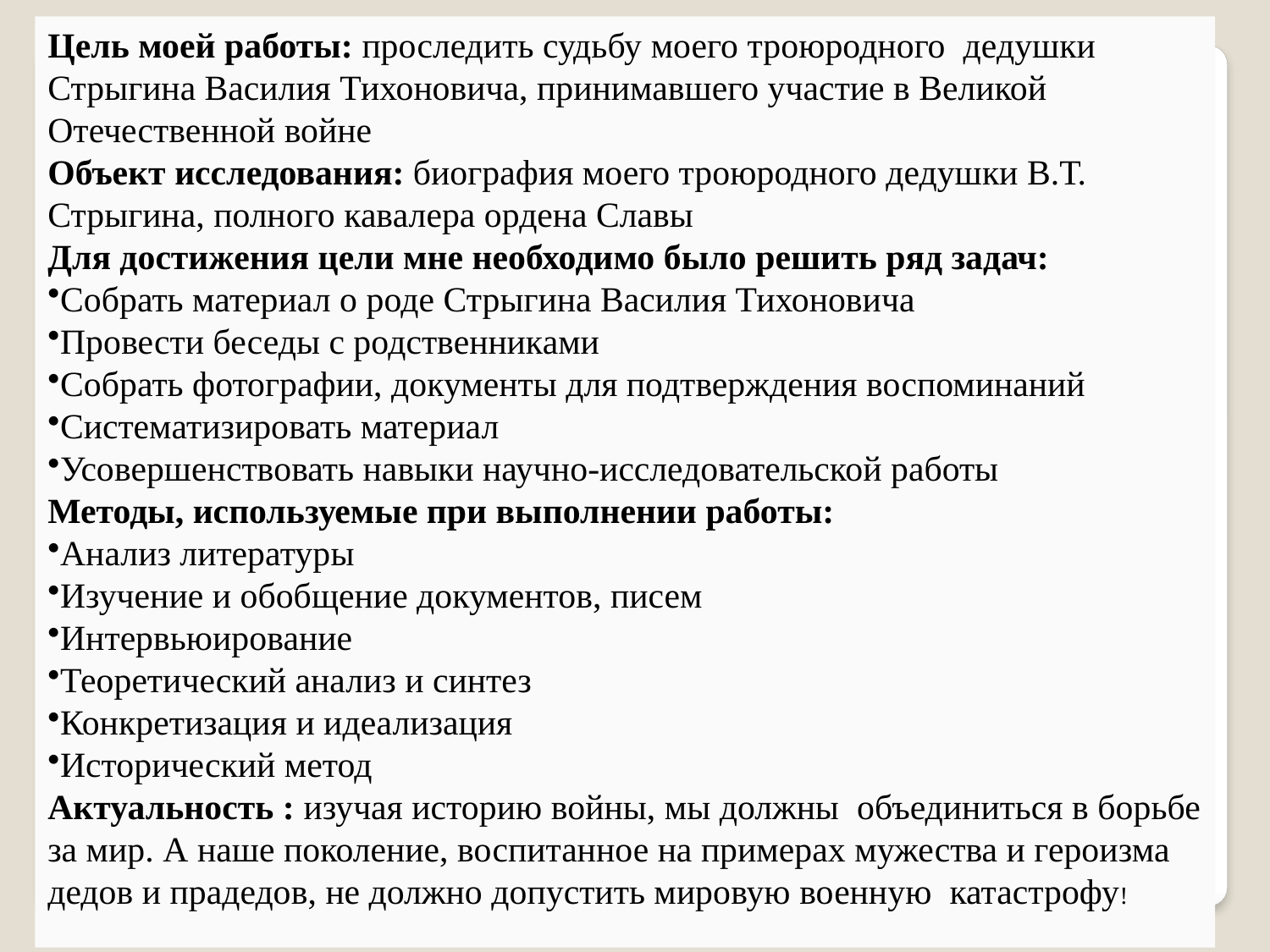

Цель моей работы: проследить судьбу моего троюродного  дедушки Стрыгина Василия Тихоновича, принимавшего участие в Великой Отечественной войне
Объект исследования: биография моего троюродного дедушки В.Т. Стрыгина, полного кавалера ордена Славы
Для достижения цели мне необходимо было решить ряд задач:
Собрать материал о роде Стрыгина Василия Тихоновича
Провести беседы с родственниками
Собрать фотографии, документы для подтверждения воспоминаний
Систематизировать материал
Усовершенствовать навыки научно-исследовательской работы
Методы, используемые при выполнении работы:
Анализ литературы
Изучение и обобщение документов, писем
Интервьюирование
Теоретический анализ и синтез
Конкретизация и идеализация
Исторический метод
Актуальность : изучая историю войны, мы должны  объединиться в борьбе за мир. А наше поколение, воспитанное на примерах мужества и героизма дедов и прадедов, не должно допустить мировую военную  катастрофу!